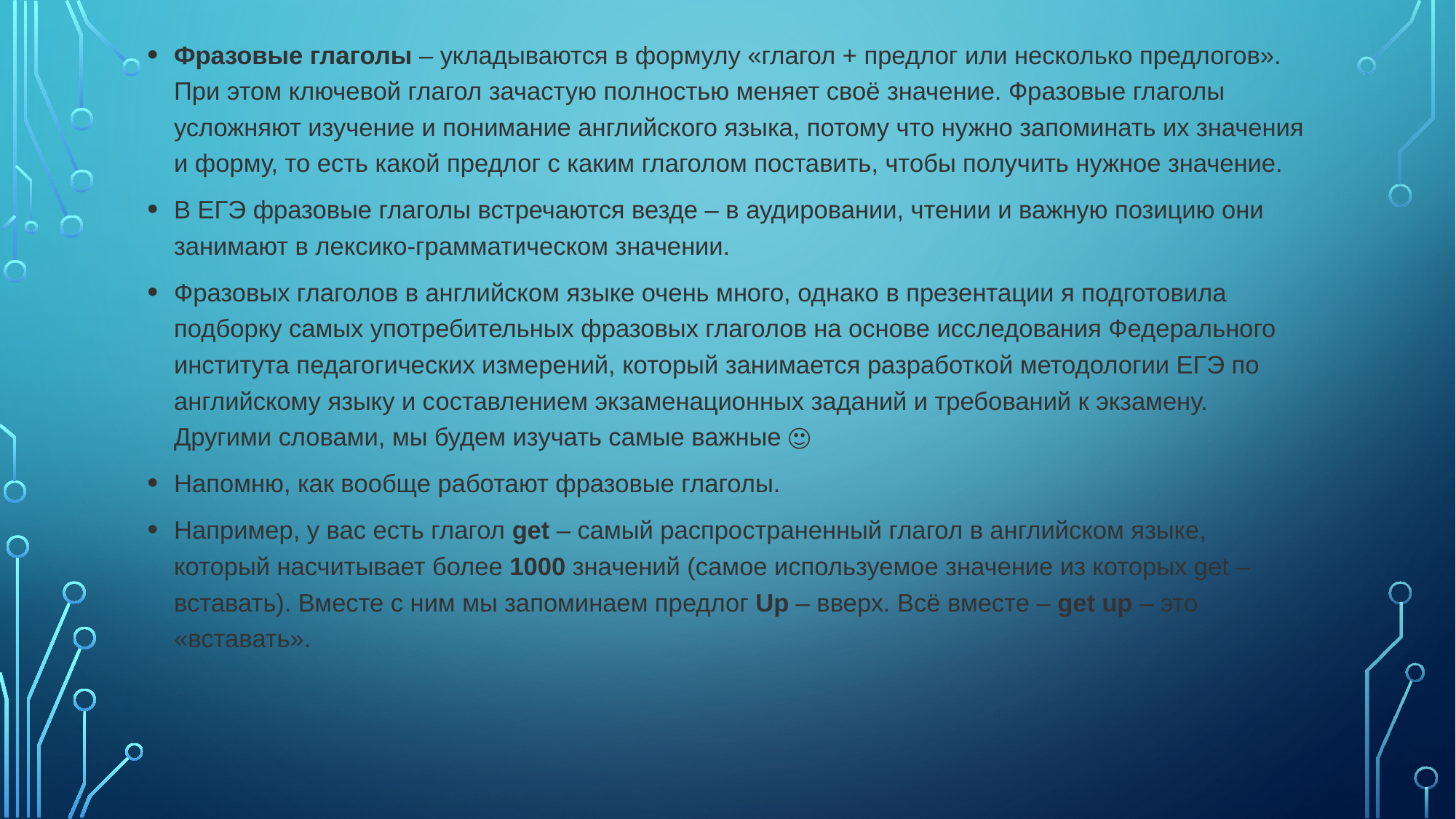

Фразовые глаголы – укладываются в формулу «глагол + предлог или несколько предлогов». При этом ключевой глагол зачастую полностью меняет своё значение. Фразовые глаголы усложняют изучение и понимание английского языка, потому что нужно запоминать их значения и форму, то есть какой предлог с каким глаголом поставить, чтобы получить нужное значение.
В ЕГЭ фразовые глаголы встречаются везде – в аудировании, чтении и важную позицию они занимают в лексико-грамматическом значении.
Фразовых глаголов в английском языке очень много, однако в презентации я подготовила подборку самых употребительных фразовых глаголов на основе исследования Федерального института педагогических измерений, который занимается разработкой методологии ЕГЭ по английскому языку и составлением экзаменационных заданий и требований к экзамену. Другими словами, мы будем изучать самые важные 🙂
Напомню, как вообще работают фразовые глаголы.
Например, у вас есть глагол get – самый распространенный глагол в английском языке, который насчитывает более 1000 значений (самое используемое значение из которых get – вставать). Вместе с ним мы запоминаем предлог Up – вверх. Всё вместе – get up – это «вставать».